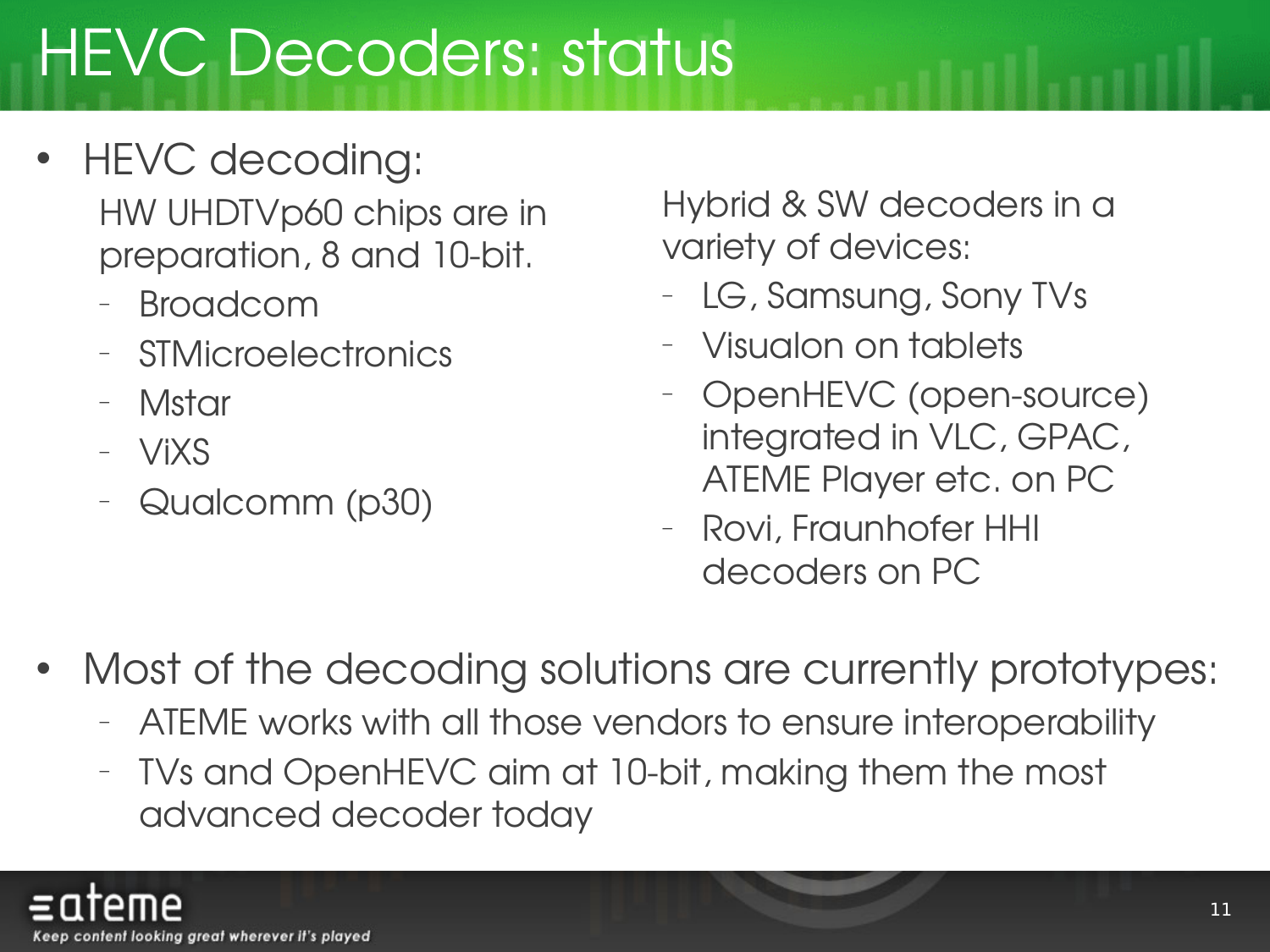

HEVC Decoders: status
HEVC decoding:
HW UHDTVp60 chips are in preparation, 8 and 10-bit.
Broadcom
STMicroelectronics
Mstar
ViXS
Qualcomm (p30)

Hybrid & SW decoders in a variety of devices:
LG, Samsung, Sony TVs
Visualon on tablets
OpenHEVC (open-source) integrated in VLC, GPAC, ATEME Player etc. on PC
Rovi, Fraunhofer HHI decoders on PC
Most of the decoding solutions are currently prototypes:
ATEME works with all those vendors to ensure interoperability
TVs and OpenHEVC aim at 10-bit, making them the most advanced decoder today